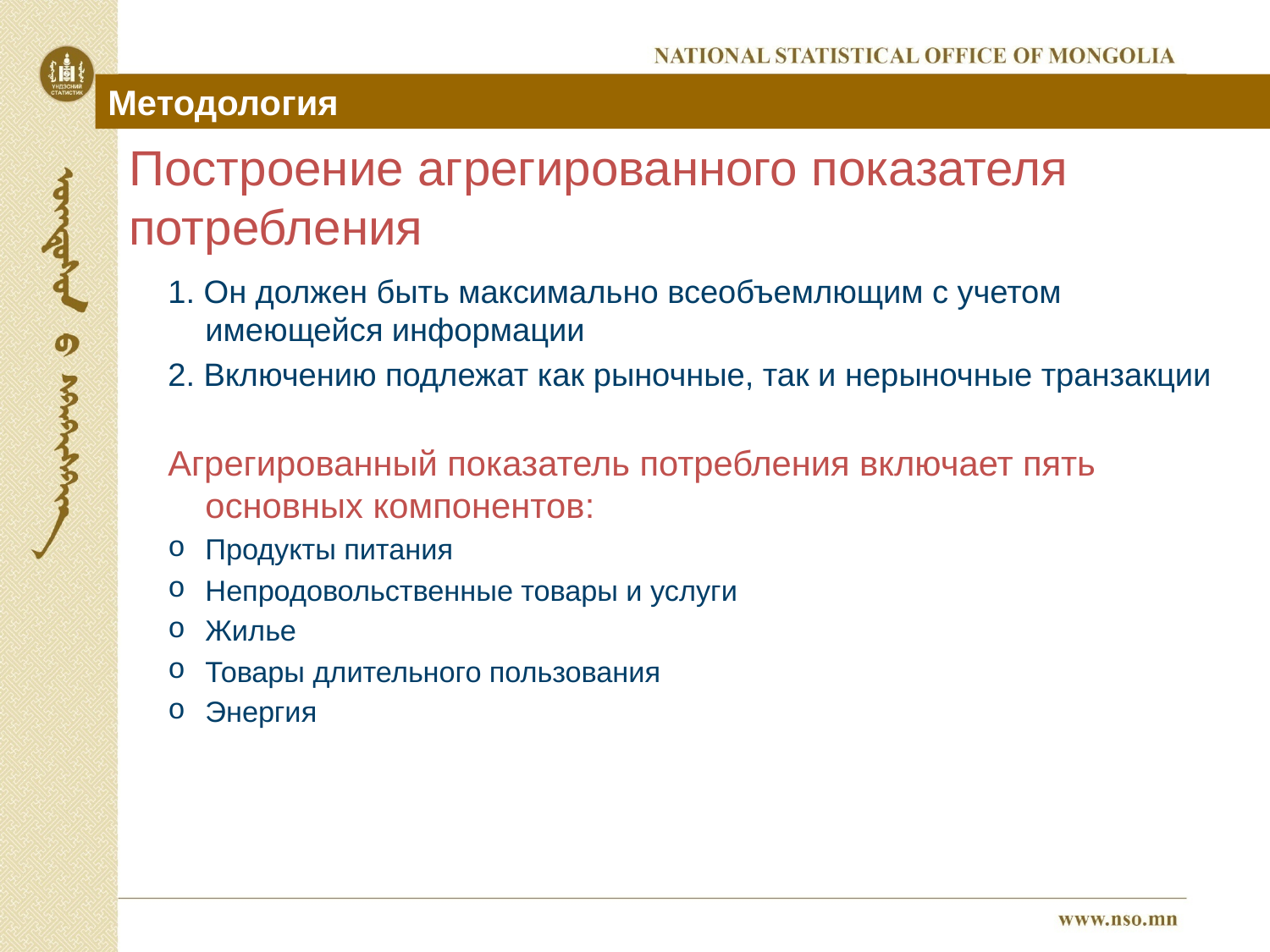

Методология
# Построение агрегированного показателя потребления
1. Он должен быть максимально всеобъемлющим с учетом имеющейся информации
2. Включению подлежат как рыночные, так и нерыночные транзакции

Агрегированный показатель потребления включает пять основных компонентов:
Продукты питания
Непродовольственные товары и услуги
Жилье
Товары длительного пользования
Энергия